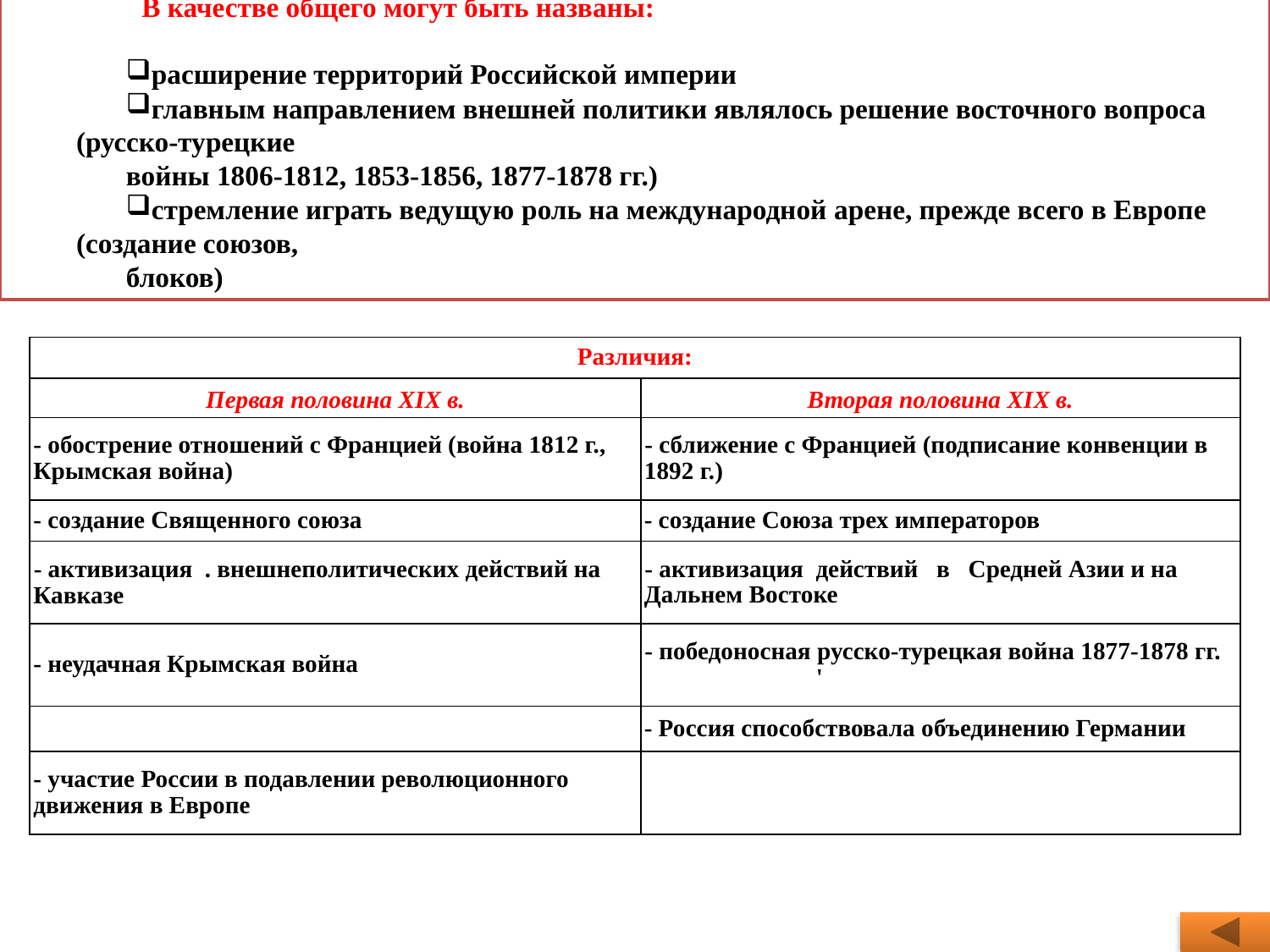

В качестве общего могут быть названы:

расширение территорий Российской империи
главным направлением внешней политики являлось решение восточного вопроса (русско-турецкие
войны 1806-1812, 1853-1856, 1877-1878 гг.)
стремление играть ведущую роль на международной арене, прежде всего в Европе (создание союзов,
блоков)
| Различия: |  |
| --- | --- |
| Первая половина XIX в. | Вторая половина XIX в. |
| - обострение отношений с Францией (война 1812 г., Крымская война) | - сближение с Францией (подписание конвенции в 1892 г.) |
| - создание Священного союза | - создание Союза трех императоров |
| - активизация . внешнеполитических действий на Кавказе | - активизация действий в Средней Азии и на Дальнем Востоке |
| - неудачная Крымская война | - победоносная русско-турецкая война 1877-1878 гг. ' |
|  | - Россия способствовала объединению Германии |
| - участие России в подавлении революционного движения в Европе |  |